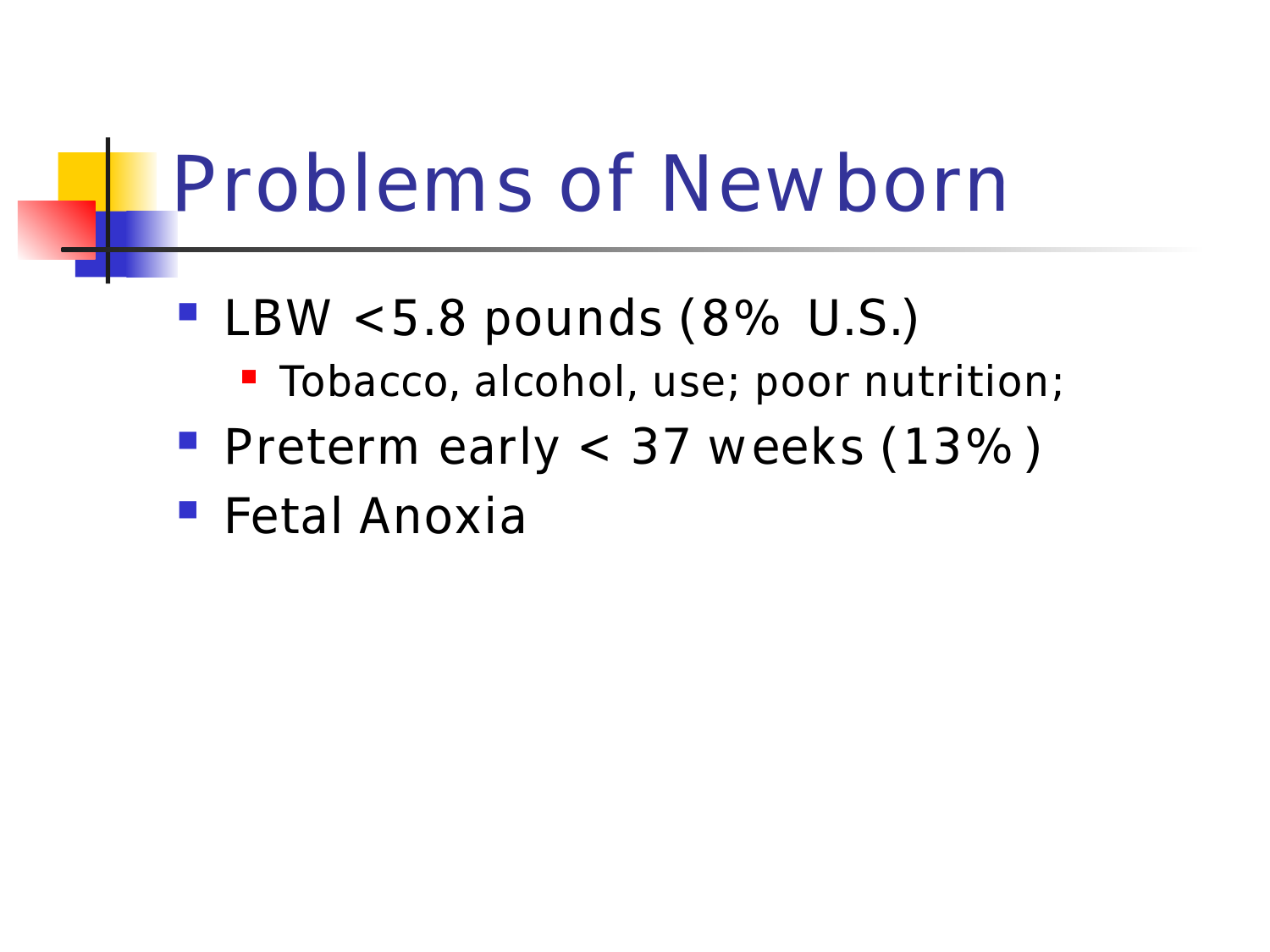

# Problems of Newborn
LBW <5.8 pounds (8% U.S.)
Tobacco, alcohol, use; poor nutrition;
Preterm early < 37 weeks (13%)
Fetal Anoxia